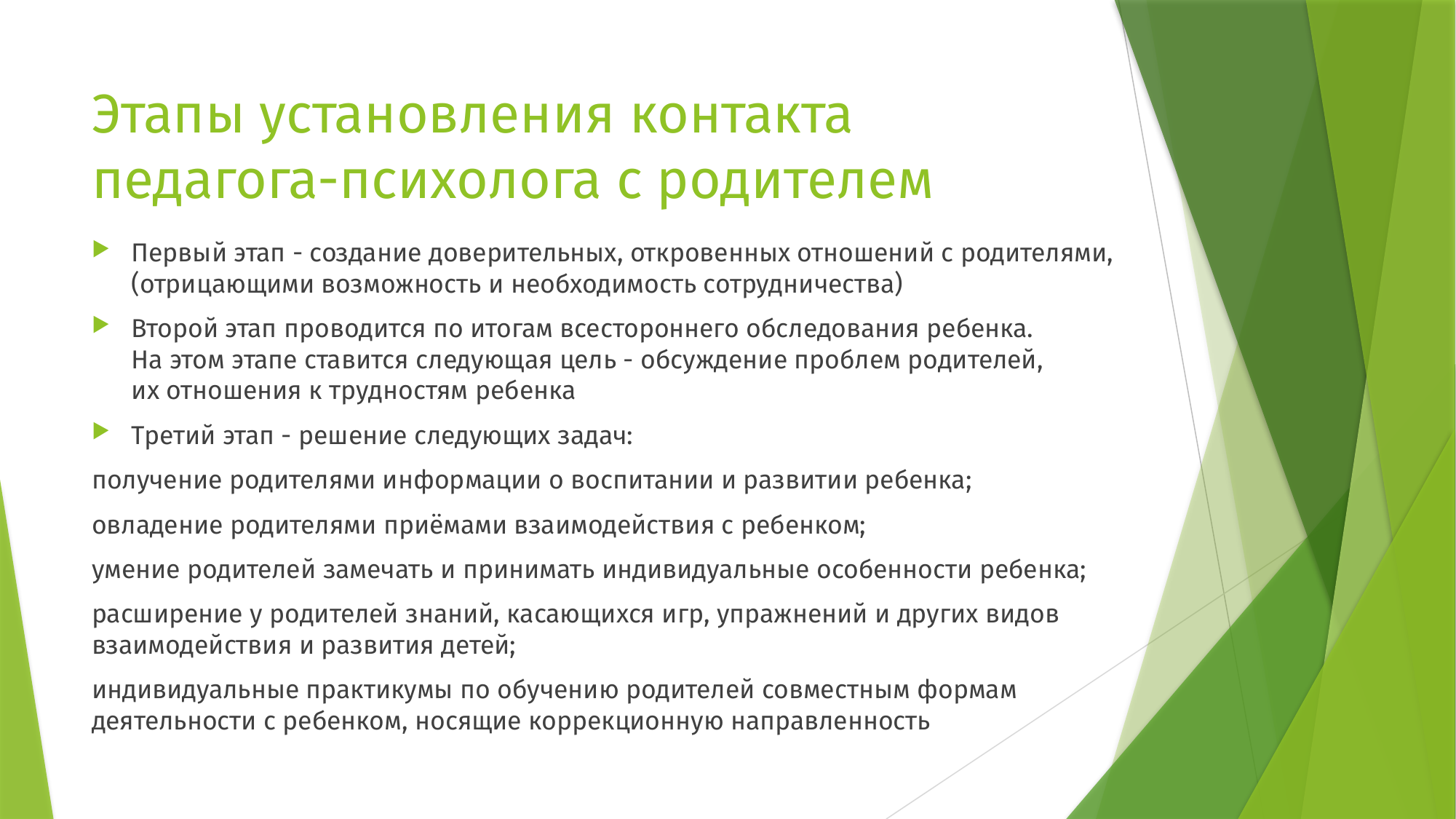

# Этапы установления контакта педагога-психолога с родителем
Первый этап - создание доверительных, откровенных отношений с родителями, (отрицающими возможность и необходимость сотрудничества)
Второй этап проводится по итогам всестороннего обследования ребенка.
На этом этапе ставится следующая цель - обсуждение проблем родителей,
их отношения к трудностям ребенка
Третий этап - решение следующих задач:
получение родителями информации о воспитании и развитии ребенка;
овладение родителями приёмами взаимодействия с ребенком;
умение родителей замечать и принимать индивидуальные особенности ребенка;
расширение у родителей знаний, касающихся игр, упражнений и других видов взаимодействия и развития детей;
индивидуальные практикумы по обучению родителей совместным формам деятельности с ребенком, носящие коррекционную направленность